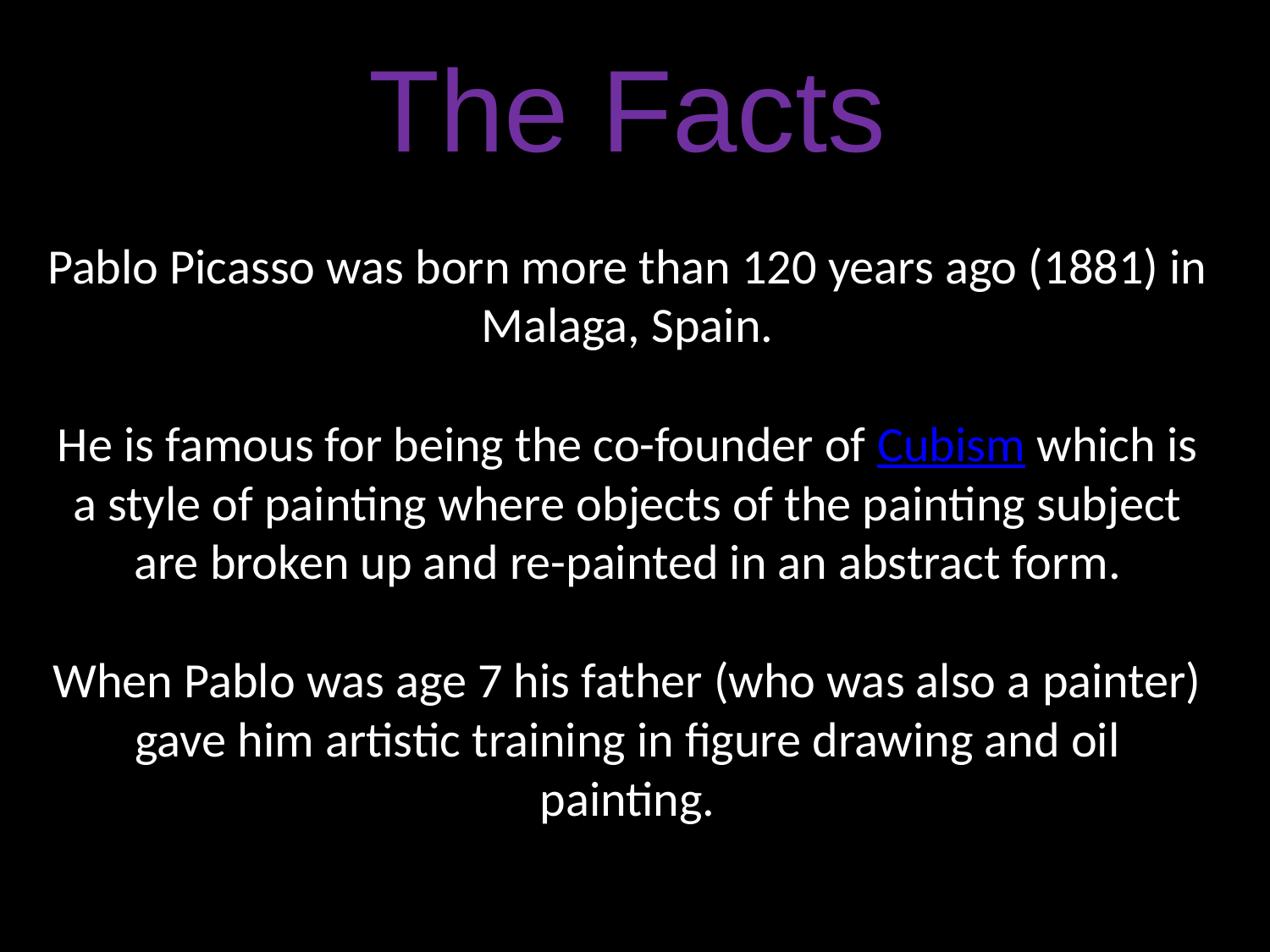

The Facts

Pablo Picasso was born more than 120 years ago (1881) in Malaga, Spain.

He is famous for being the co-founder of Cubism which is a style of painting where objects of the painting subject are broken up and re-painted in an abstract form.

When Pablo was age 7 his father (who was also a painter) gave him artistic training in figure drawing and oil painting.